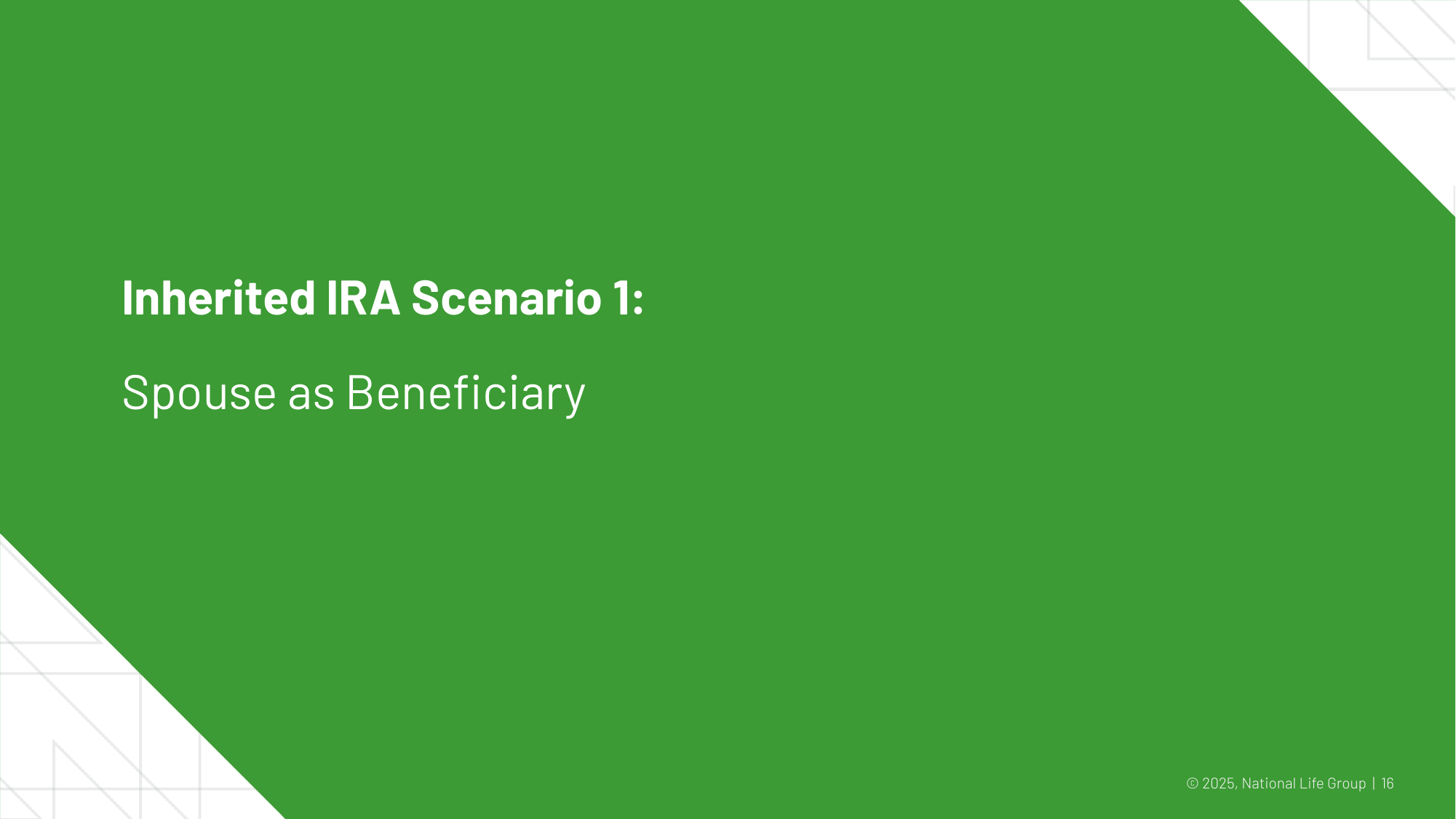

Inherited IRA Scenario 1:
Spouse as Beneficiary